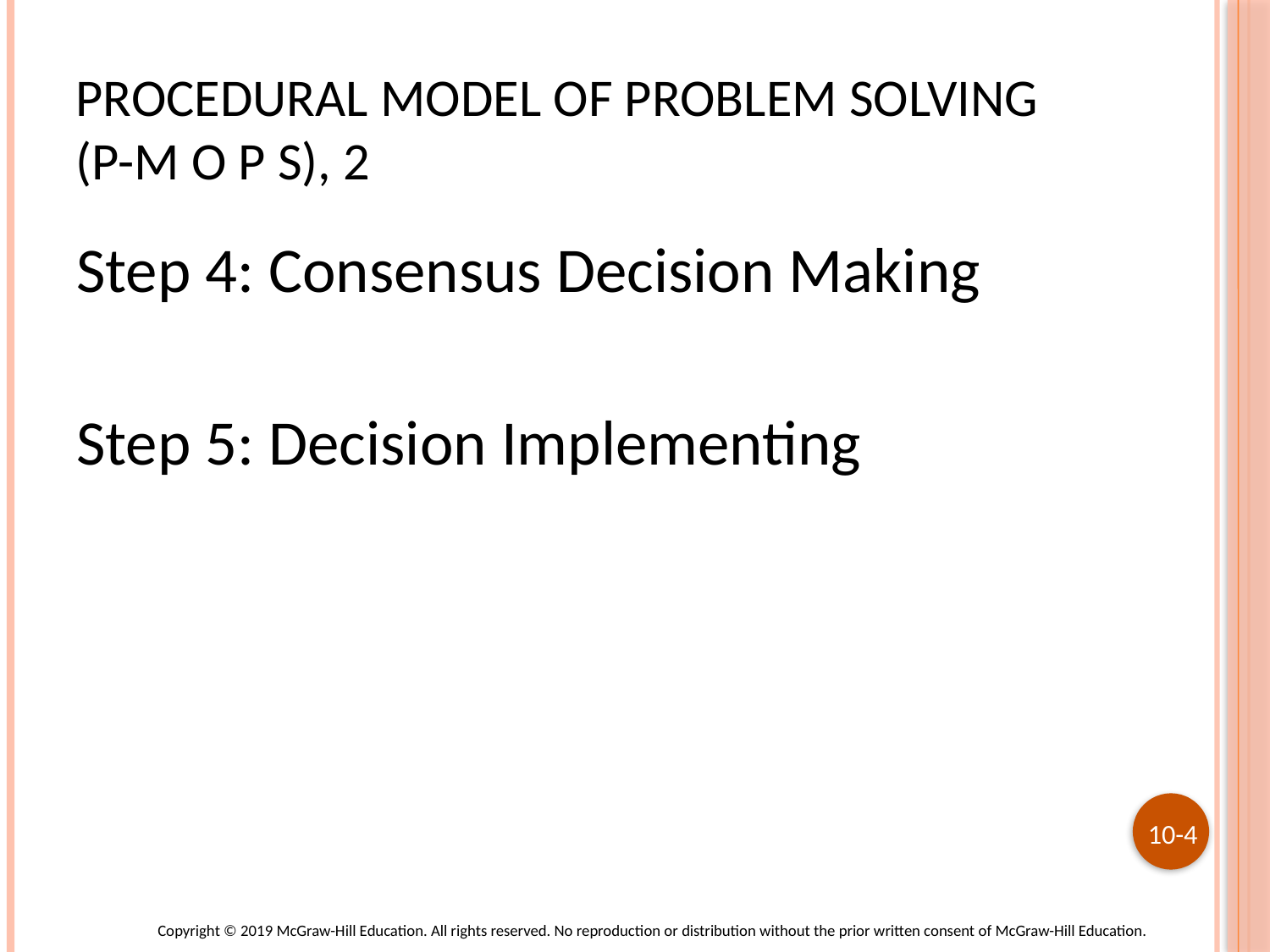

# Procedural Model of Problem Solving (P-M O P S), 2
Step 4: Consensus Decision Making

Step 5: Decision Implementing